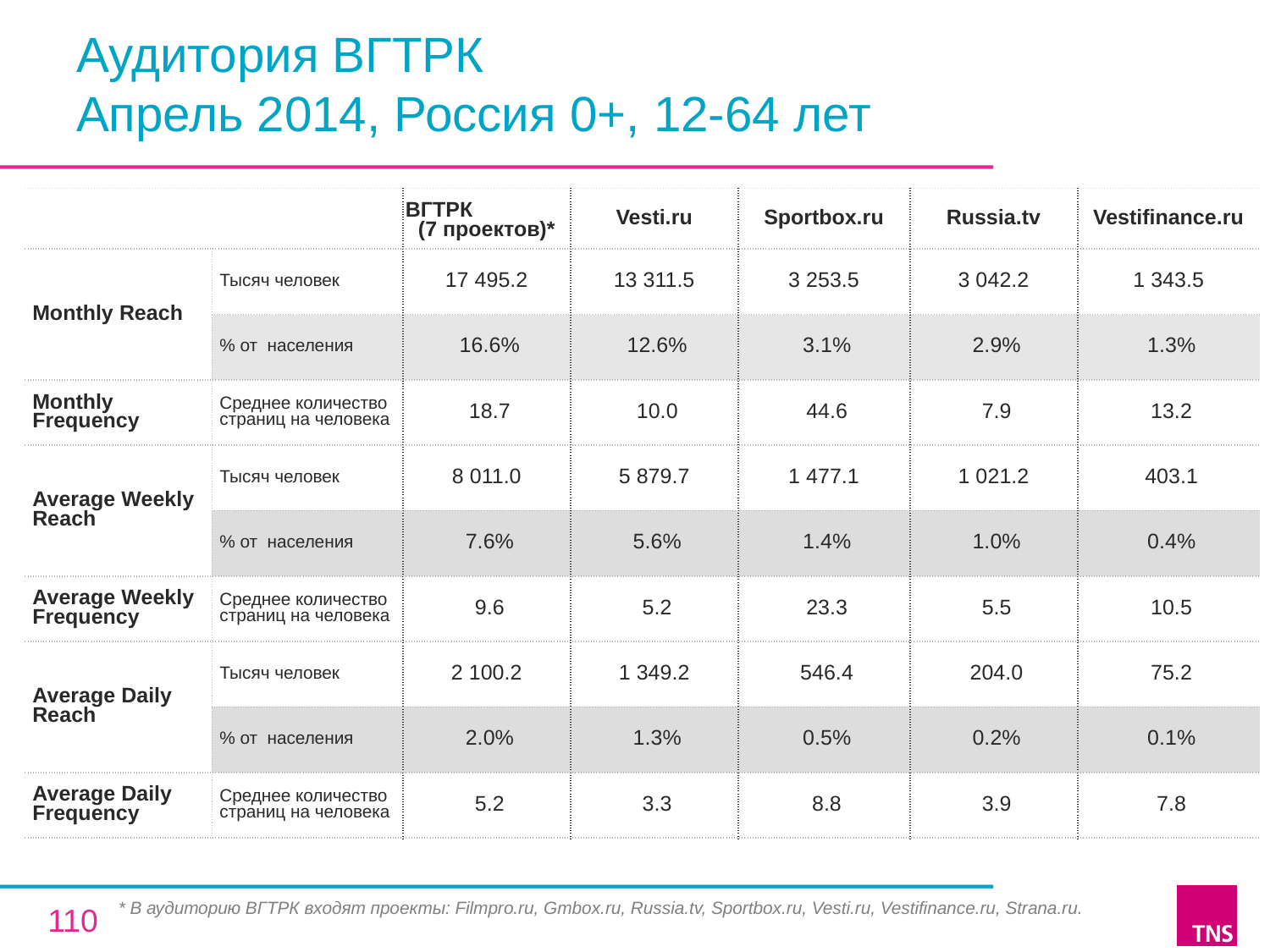

# Аудитория ВГТРК Апрель 2014, Россия 0+, 12-64 лет
|  |  | ВГТРК (7 проектов)\* | Vesti.ru | Sportbox.ru | Russia.tv | Vestifinance.ru |
| --- | --- | --- | --- | --- | --- | --- |
| Monthly Reach | Тысяч человек | 17 495.2 | 13 311.5 | 3 253.5 | 3 042.2 | 1 343.5 |
|  | % от населения | 16.6% | 12.6% | 3.1% | 2.9% | 1.3% |
| Monthly Frequency | Среднее количество страниц на человека | 18.7 | 10.0 | 44.6 | 7.9 | 13.2 |
| Average Weekly Reach | Тысяч человек | 8 011.0 | 5 879.7 | 1 477.1 | 1 021.2 | 403.1 |
|  | % от населения | 7.6% | 5.6% | 1.4% | 1.0% | 0.4% |
| Average Weekly Frequency | Среднее количество страниц на человека | 9.6 | 5.2 | 23.3 | 5.5 | 10.5 |
| Average Daily Reach | Тысяч человек | 2 100.2 | 1 349.2 | 546.4 | 204.0 | 75.2 |
|  | % от населения | 2.0% | 1.3% | 0.5% | 0.2% | 0.1% |
| Average Daily Frequency | Среднее количество страниц на человека | 5.2 | 3.3 | 8.8 | 3.9 | 7.8 |
* В аудиторию ВГТРК входят проекты: Filmpro.ru, Gmbox.ru, Russia.tv, Sportbox.ru, Vesti.ru, Vestifinance.ru, Strana.ru.
110